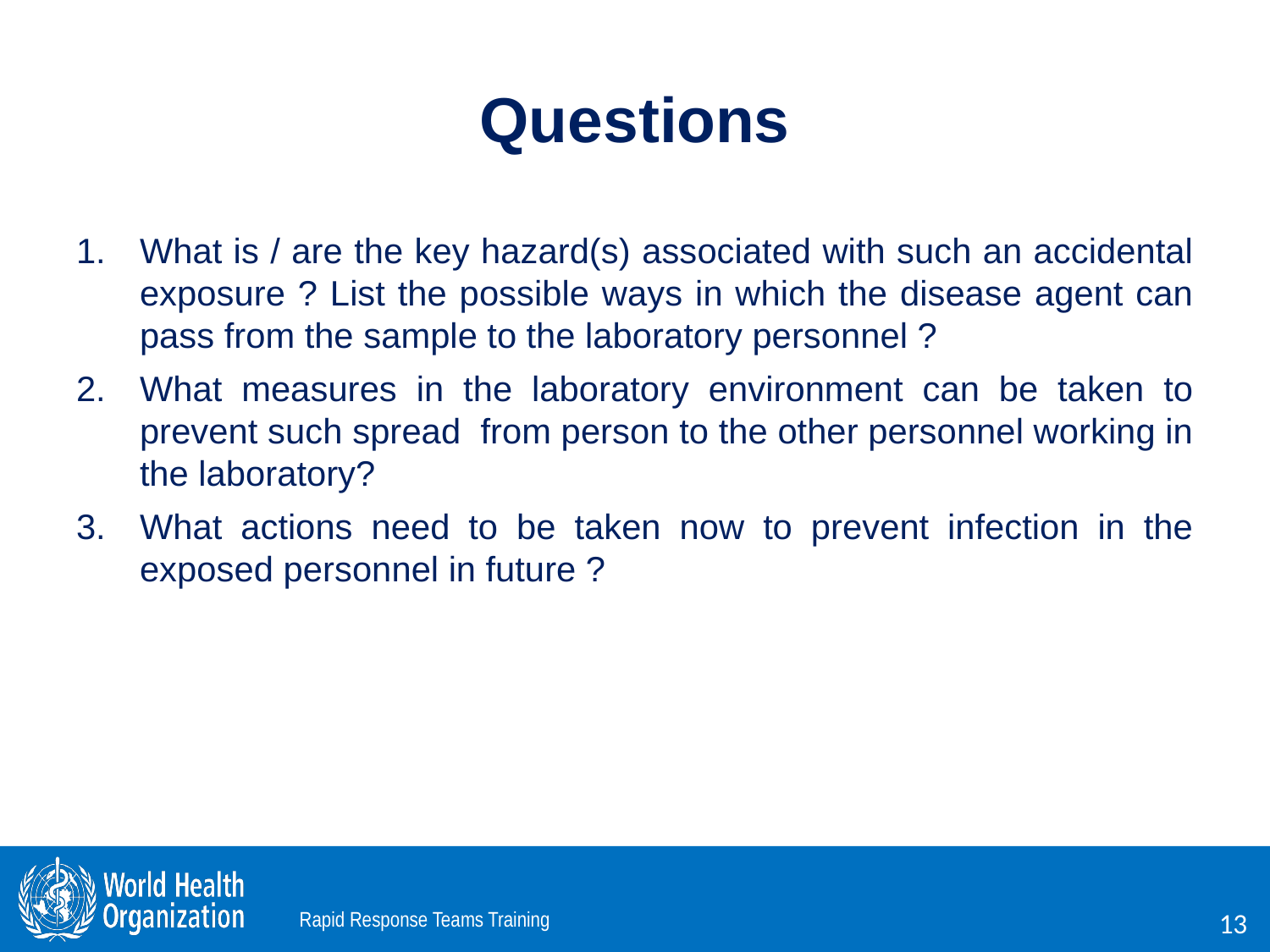

# Questions
What is / are the key hazard(s) associated with such an accidental exposure ? List the possible ways in which the disease agent can pass from the sample to the laboratory personnel ?
What measures in the laboratory environment can be taken to prevent such spread  from person to the other personnel working in the laboratory?
What actions need to be taken now to prevent infection in the exposed personnel in future ?